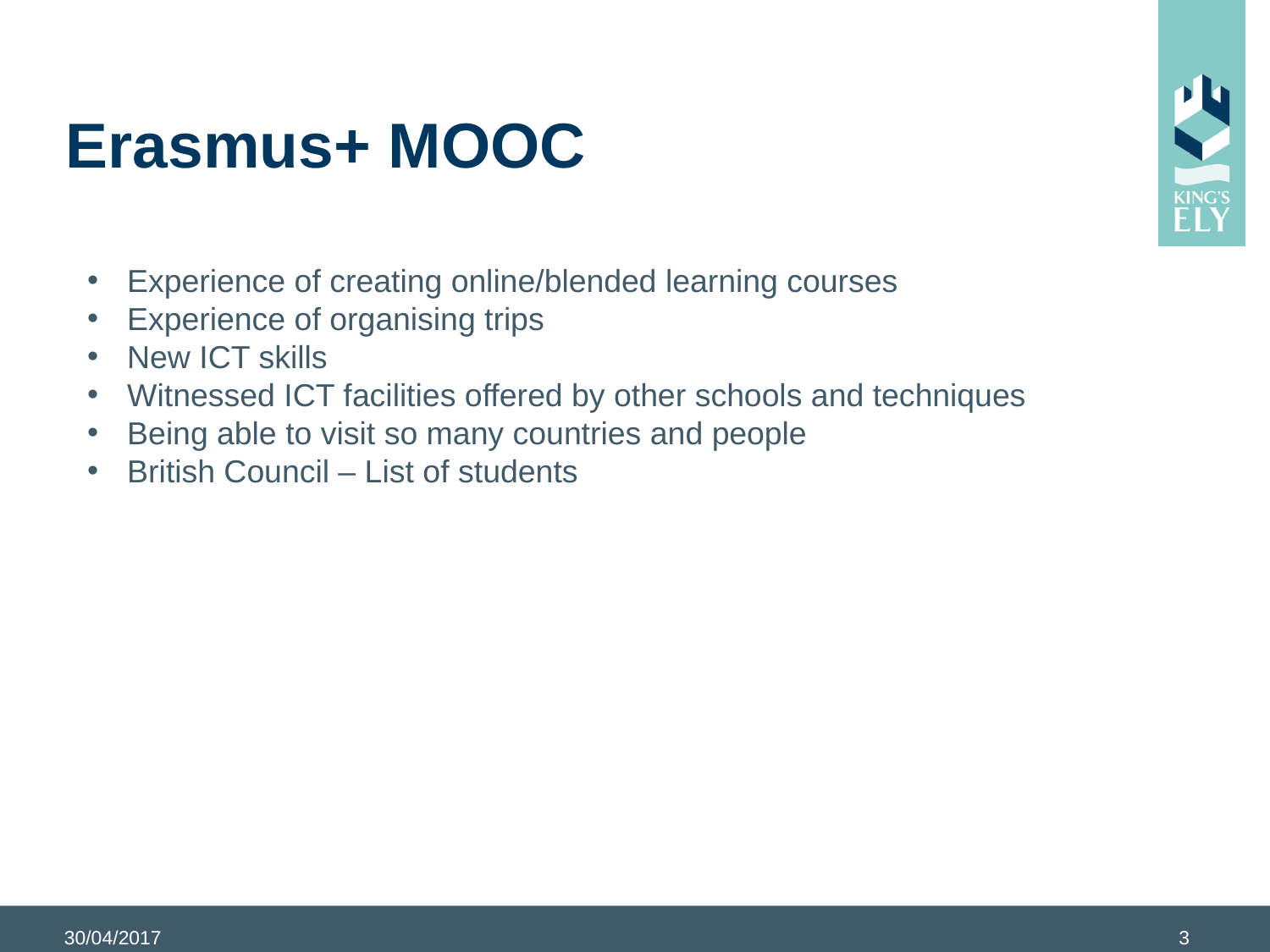

# Erasmus+ MOOC

Experience of creating online/blended learning courses
Experience of organising trips
New ICT skills
Witnessed ICT facilities offered by other schools and techniques
Being able to visit so many countries and people
British Council – List of students

30/04/2017
3